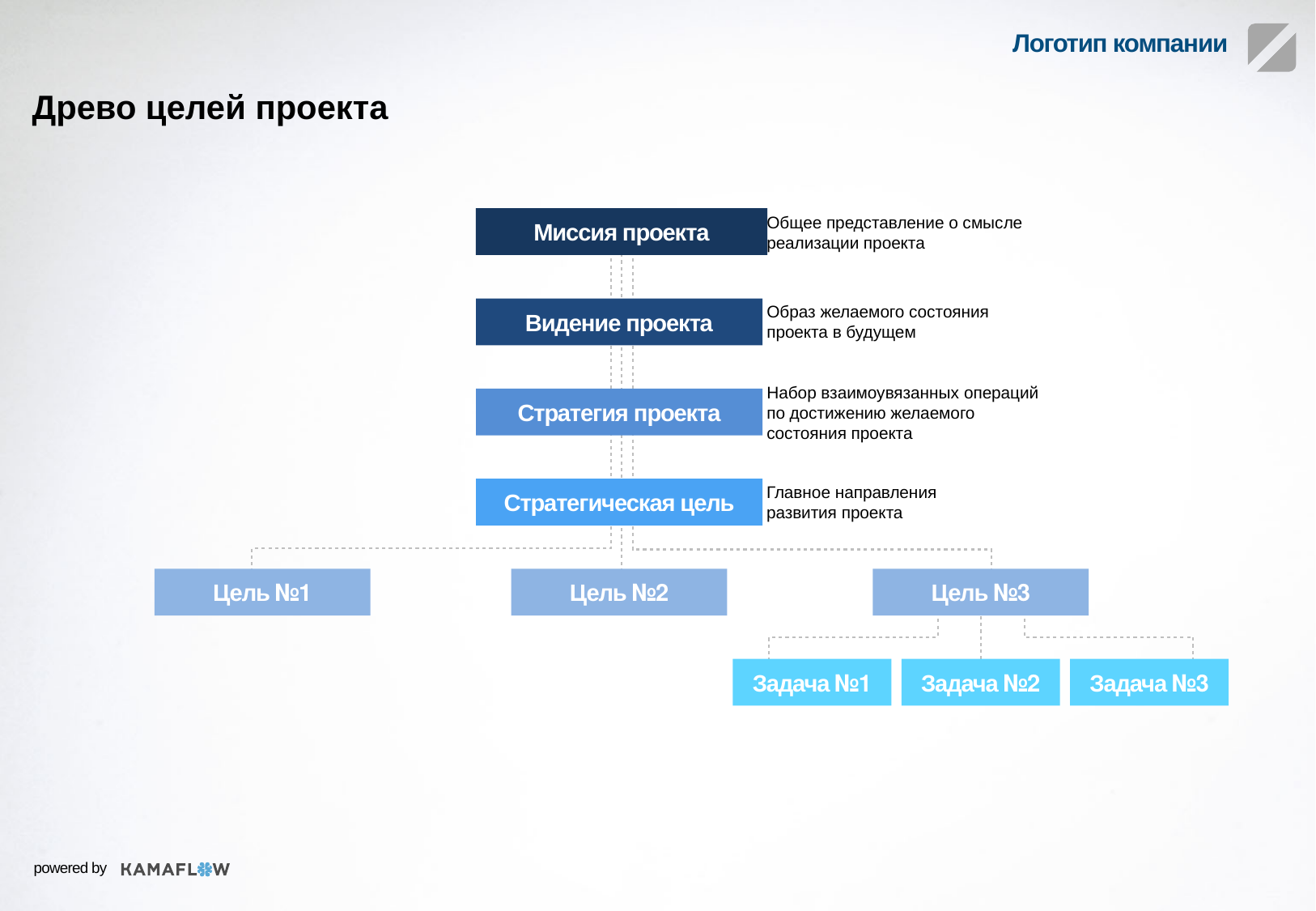

Древо целей проекта
Общее представление о смысле реализации проекта

Миссия проекта

Образ желаемого состояния проекта в будущем

Видение проекта
Набор взаимоувязанных операций по достижению желаемого состояния проекта

Стратегия проекта
Главное направления развития проекта

Стратегическая цель

Цель №1
Цель №2
Цель №3

Задача №1
Задача №2
Задача №3
2